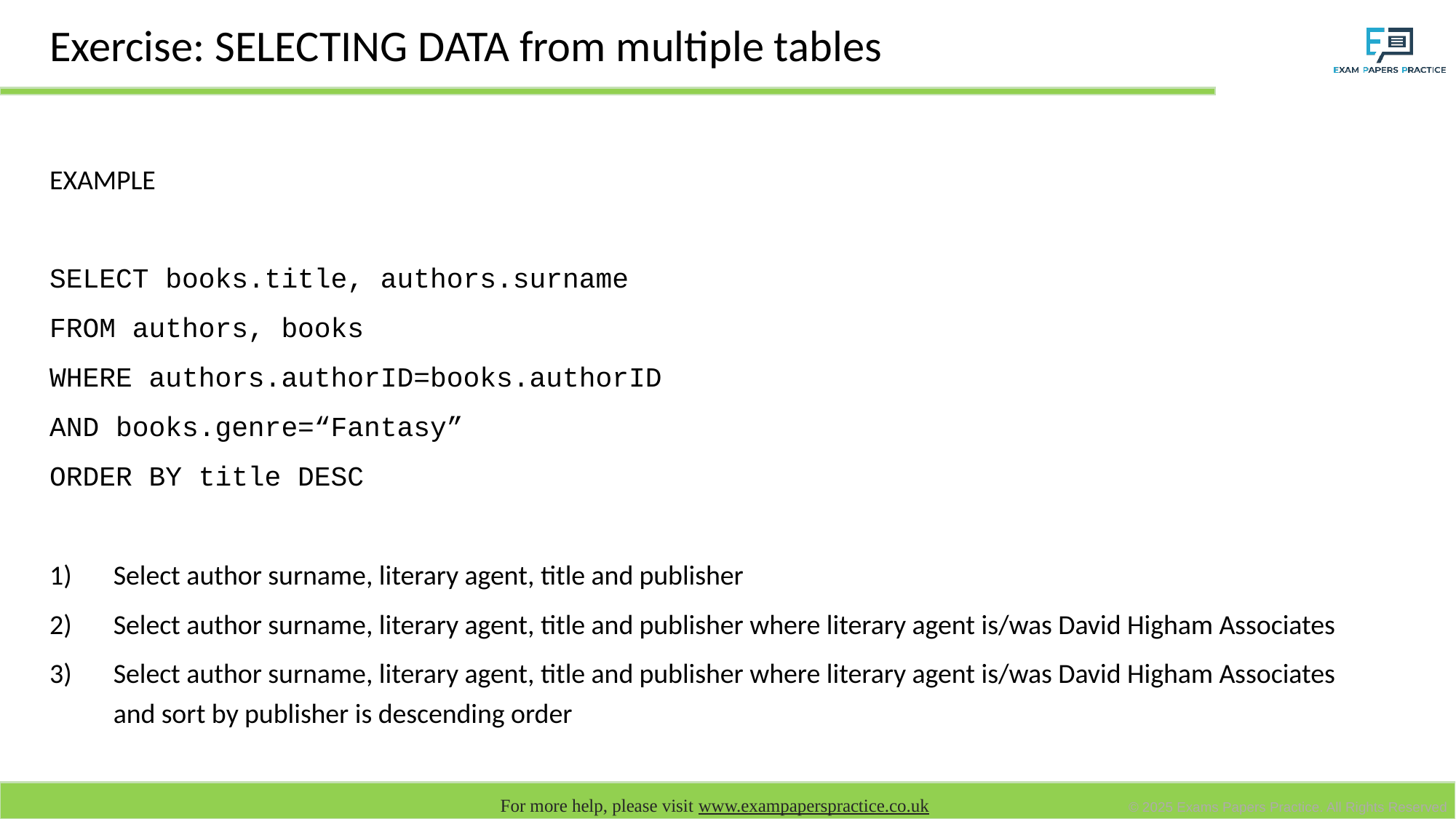

# Exercise: SELECTING DATA from multiple tables
EXAMPLE

SELECT books.title, authors.surname
FROM authors, books
WHERE authors.authorID=books.authorID
AND books.genre=“Fantasy”
ORDER BY title DESC

Select author surname, literary agent, title and publisher
Select author surname, literary agent, title and publisher where literary agent is/was David Higham Associates
Select author surname, literary agent, title and publisher where literary agent is/was David Higham Associates and sort by publisher is descending order